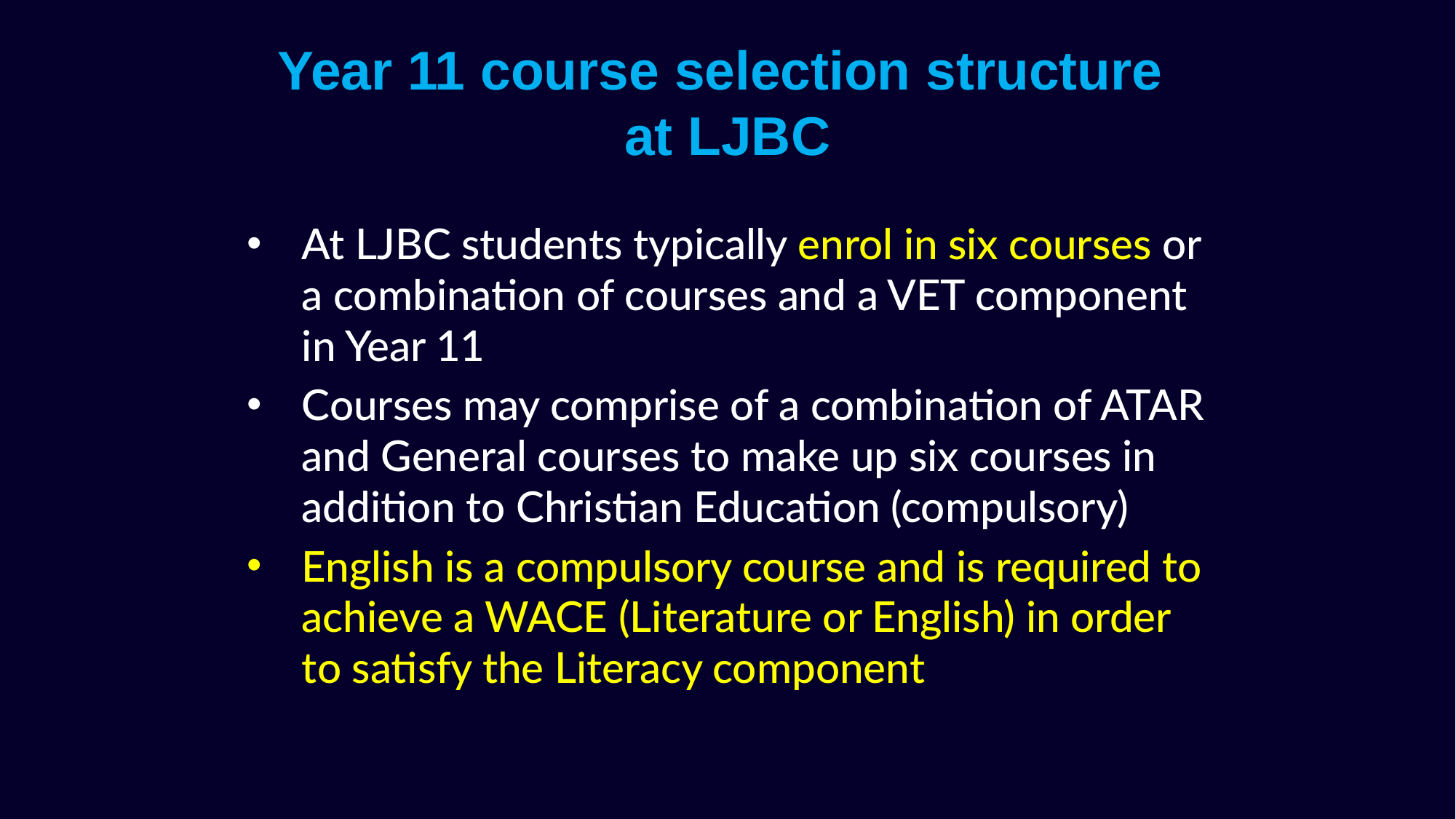

# Year 11 course selection structure at LJBC
At LJBC students typically enrol in six courses or a combination of courses and a VET component in Year 11
Courses may comprise of a combination of ATAR and General courses to make up six courses in addition to Christian Education (compulsory)
English is a compulsory course and is required to achieve a WACE (Literature or English) in order to satisfy the Literacy component